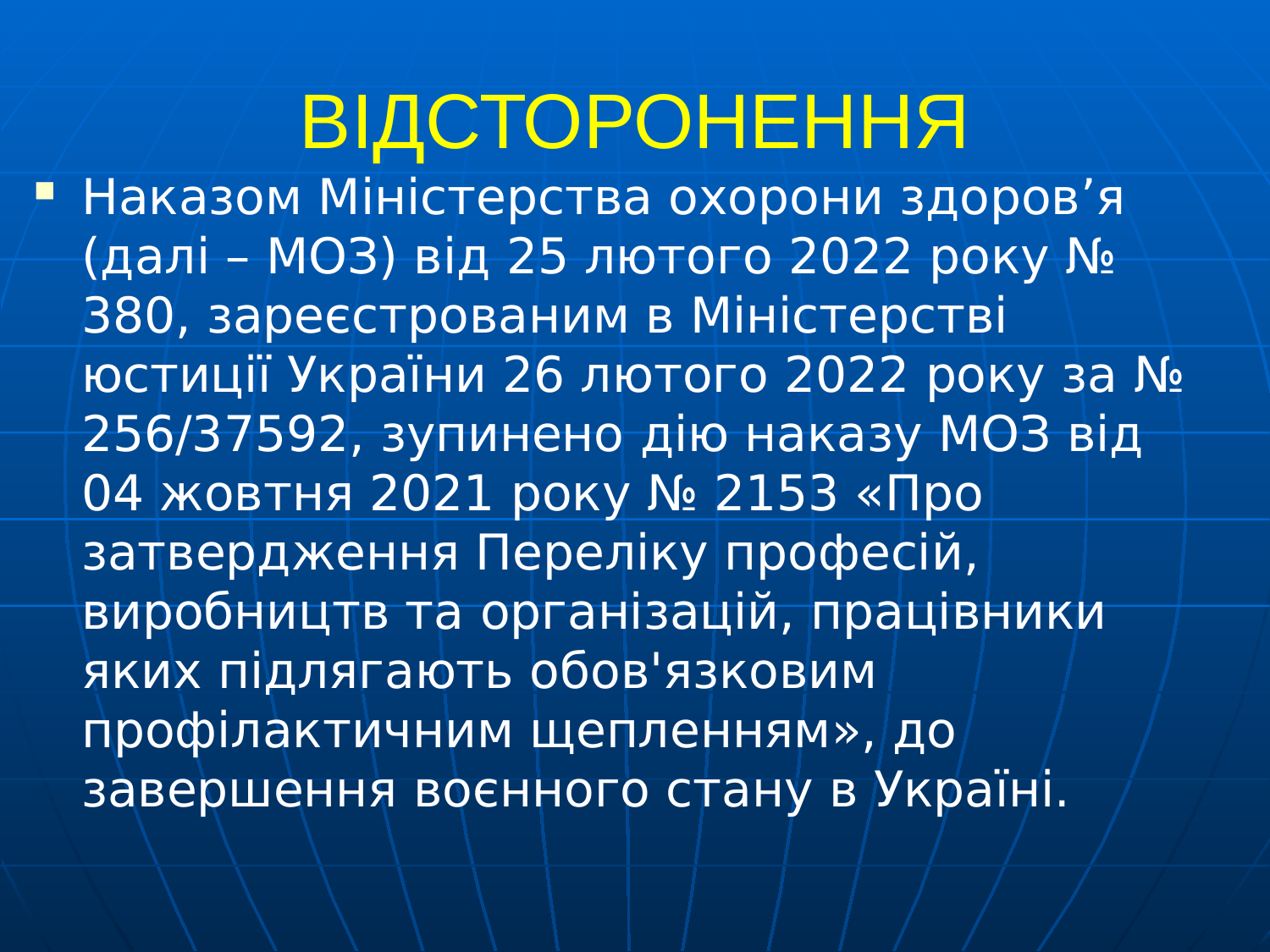

# ВІДСТОРОНЕННЯ
Наказом Міністерства охорони здоров’я (далі – МОЗ) від 25 лютого 2022 року № 380, зареєстрованим в Міністерстві юстиції України 26 лютого 2022 року за № 256/37592, зупинено дію наказу МОЗ від 04 жовтня 2021 року № 2153 «Про затвердження Переліку професій, виробництв та організацій, працівники яких підлягають обов'язковим профілактичним щепленням», до завершення воєнного стану в Україні.